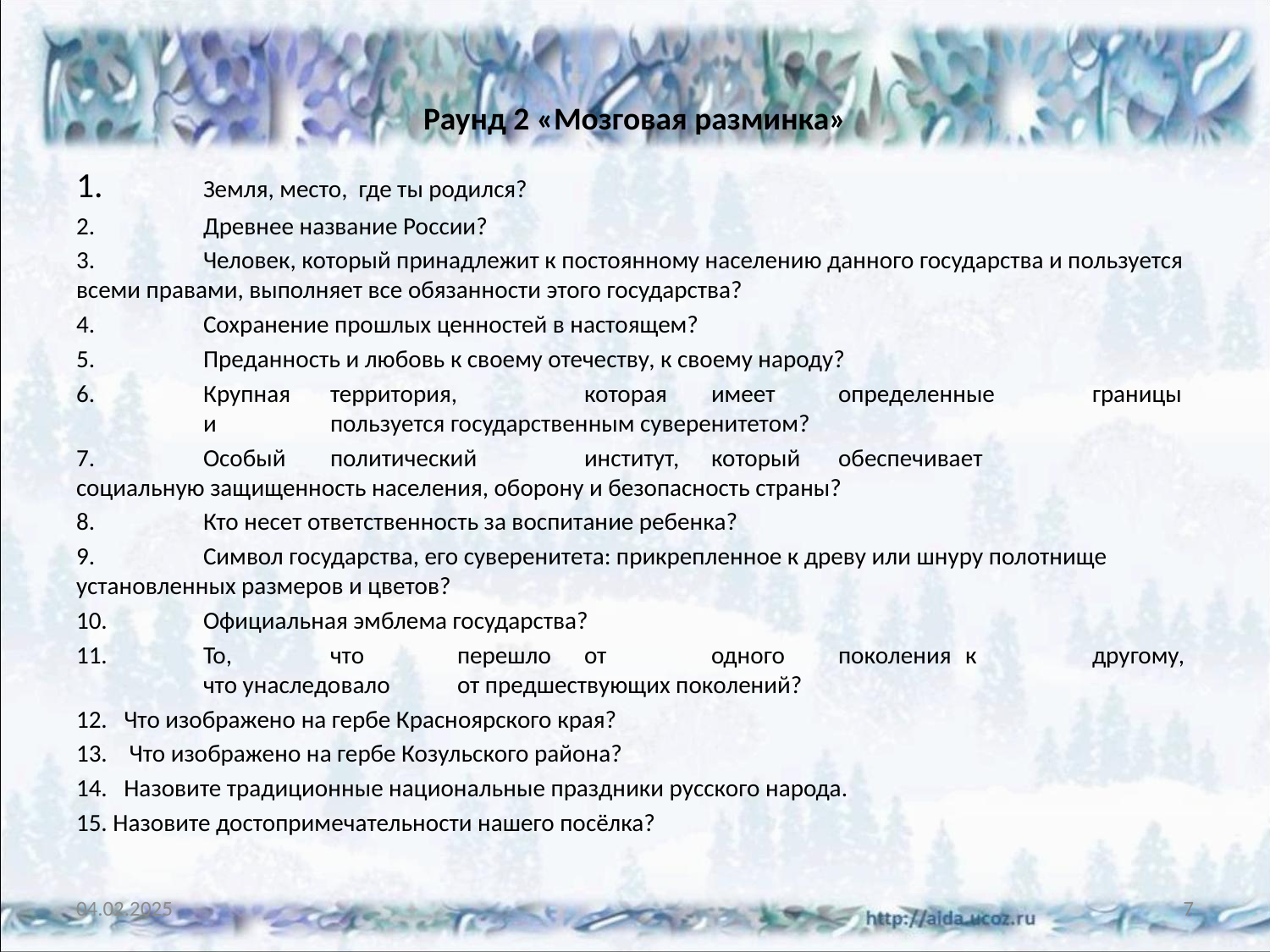

# Раунд 2 «Мозговая разминка»
1.	Земля, место,  где ты родился?
2.	Древнее название России?
3.	Человек, который принадлежит к постоянному населению данного государства и пользуется всеми правами, выполняет все обязанности этого государства?
4.	Сохранение прошлых ценностей в настоящем?
5.	Преданность и любовь к своему отечеству, к своему народу?
6.	Крупная	территория,	которая	имеет	определенные	границы	и	пользуется государственным суверенитетом?
7.	Особый	политический	институт,	который	обеспечивает	социальную защищенность населения, оборону и безопасность страны?
8.	Кто несет ответственность за воспитание ребенка?
9.	Символ государства, его суверенитета: прикрепленное к древу или шнуру полотнище установленных размеров и цветов?
10.	Официальная эмблема государства?
11.	То,	что	перешло	от	одного	поколения	к	другому,	что унаследовало	от предшествующих поколений?
Что изображено на гербе Красноярского края?
 Что изображено на гербе Козульского района?
Назовите традиционные национальные праздники русского народа.
15. Назовите достопримечательности нашего посёлка?
04.02.2025
7